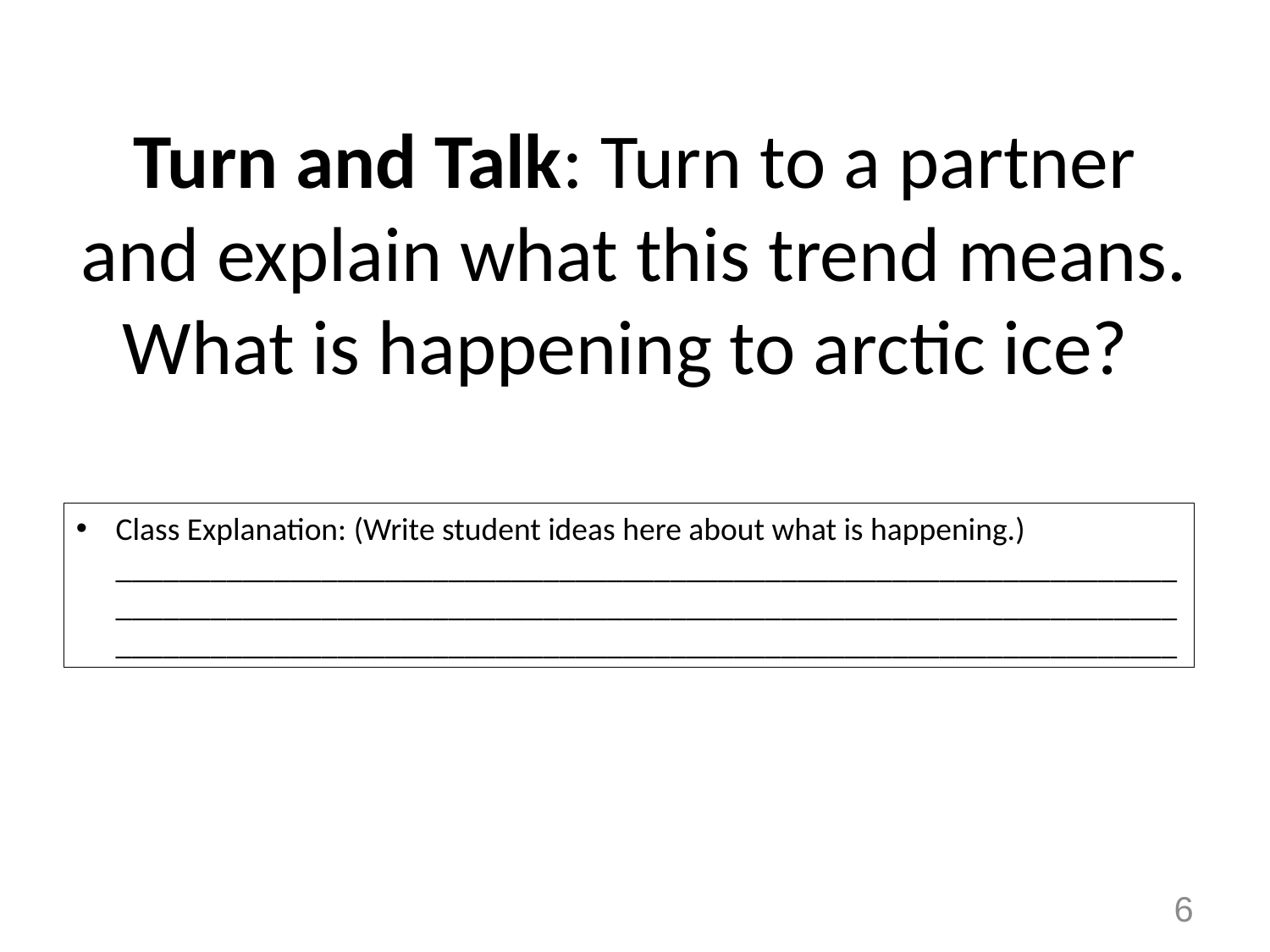

# Turn and Talk: Turn to a partner and explain what this trend means. What is happening to arctic ice?
Class Explanation: (Write student ideas here about what is happening.) _________________________________________________________________________________________________________________________________________________________________________________________________________
6